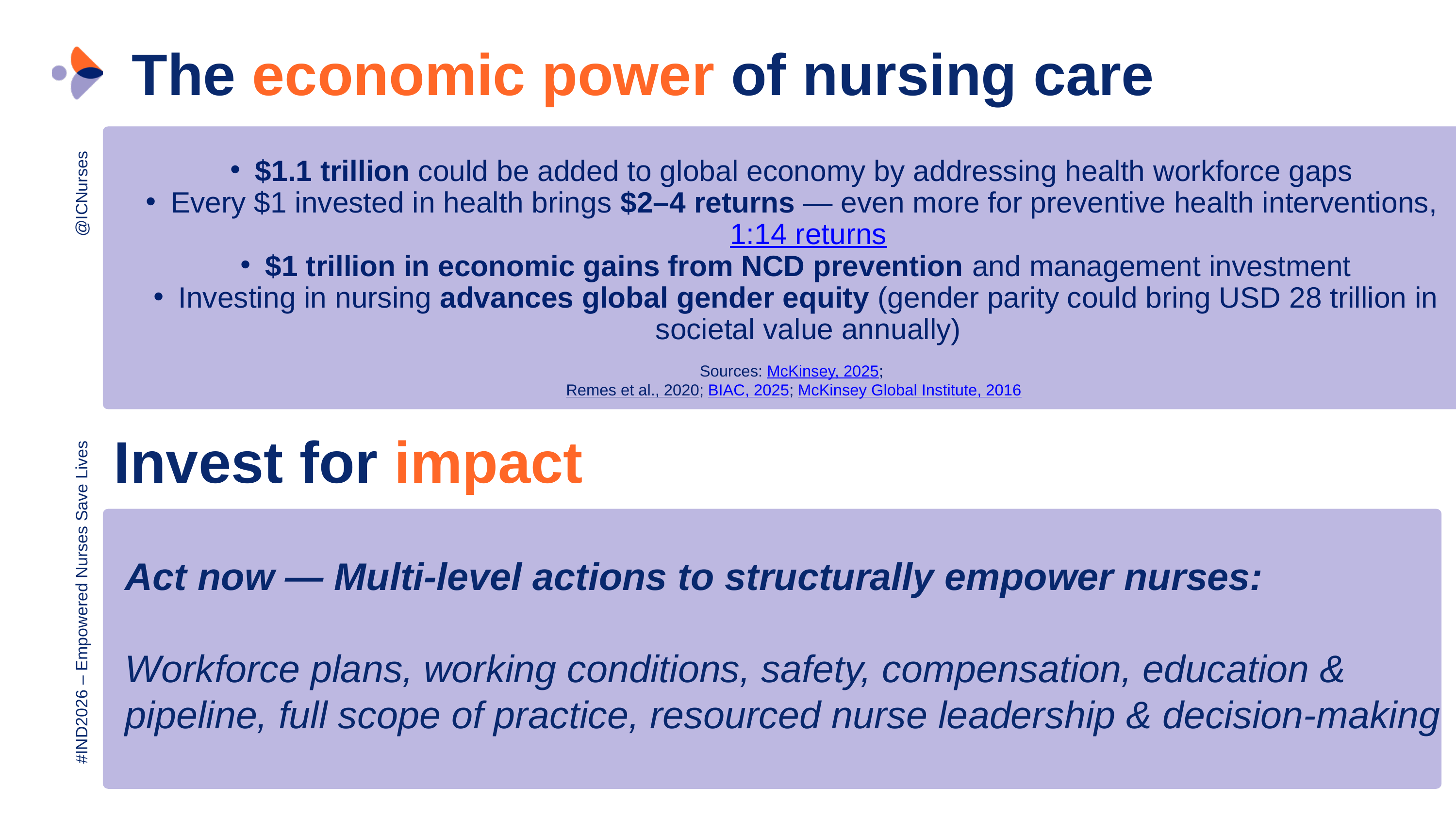

The economic power of nursing care

$1.1 trillion could be added to global economy by addressing health workforce gaps
Every $1 invested in health brings $2–4 returns — even more for preventive health interventions, 1:14 returns
$1 trillion in economic gains from NCD prevention and management investment
Investing in nursing advances global gender equity (gender parity could bring USD 28 trillion in societal value annually)

@ICNurses

Sources: McKinsey, 2025;
Remes et al., 2020; BIAC, 2025; McKinsey Global Institute, 2016

Invest for impact

Act now — Multi-level actions to structurally empower nurses:

Workforce plans, working conditions, safety, compensation, education & pipeline, full scope of practice, resourced nurse leadership & decision-making

#IND2026 – Empowered Nurses Save Lives